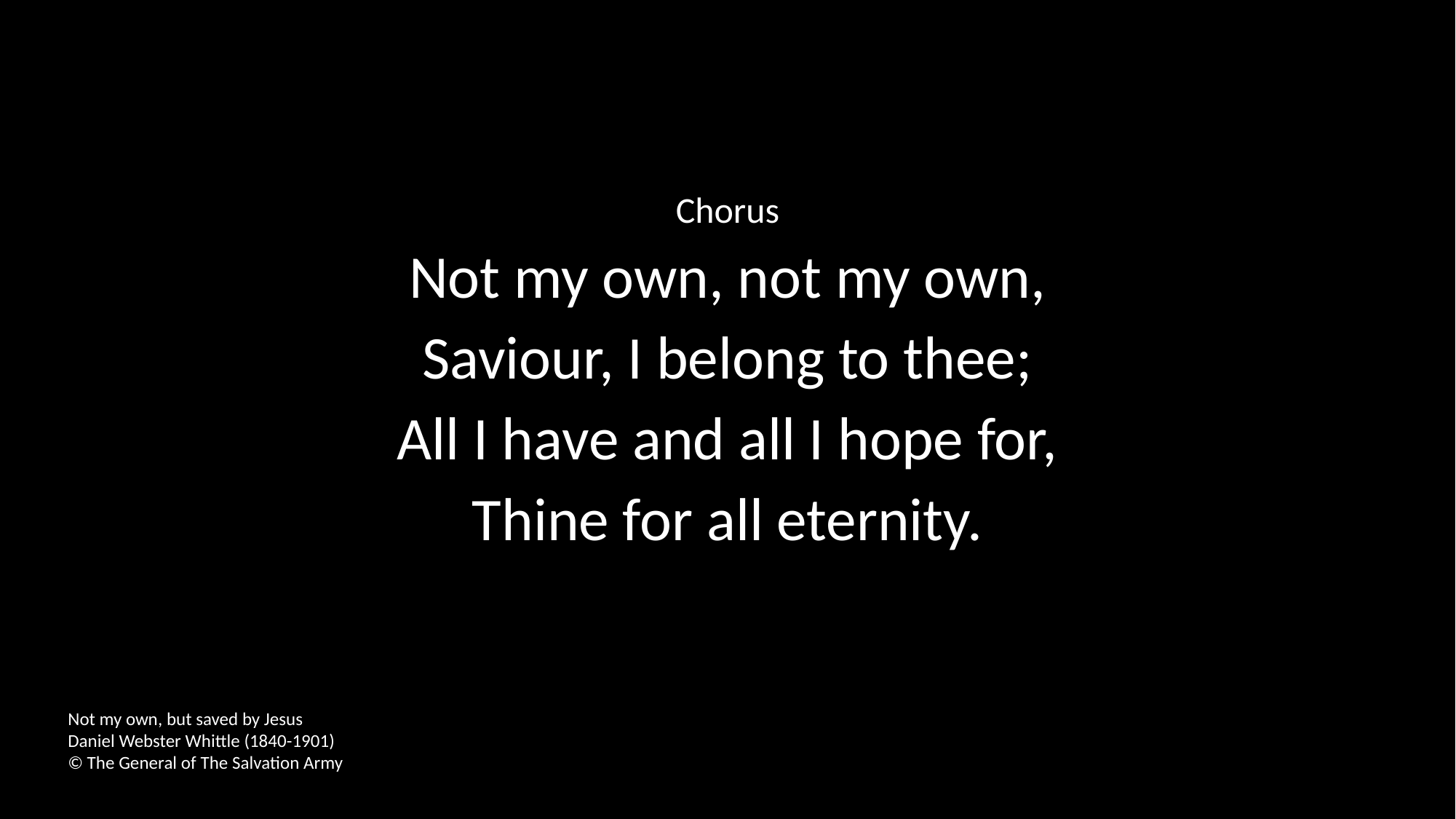

Chorus
Not my own, not my own,
Saviour, I belong to thee;
All I have and all I hope for,
Thine for all eternity.
Not my own, but saved by Jesus
Daniel Webster Whittle (1840-1901)
© The General of The Salvation Army